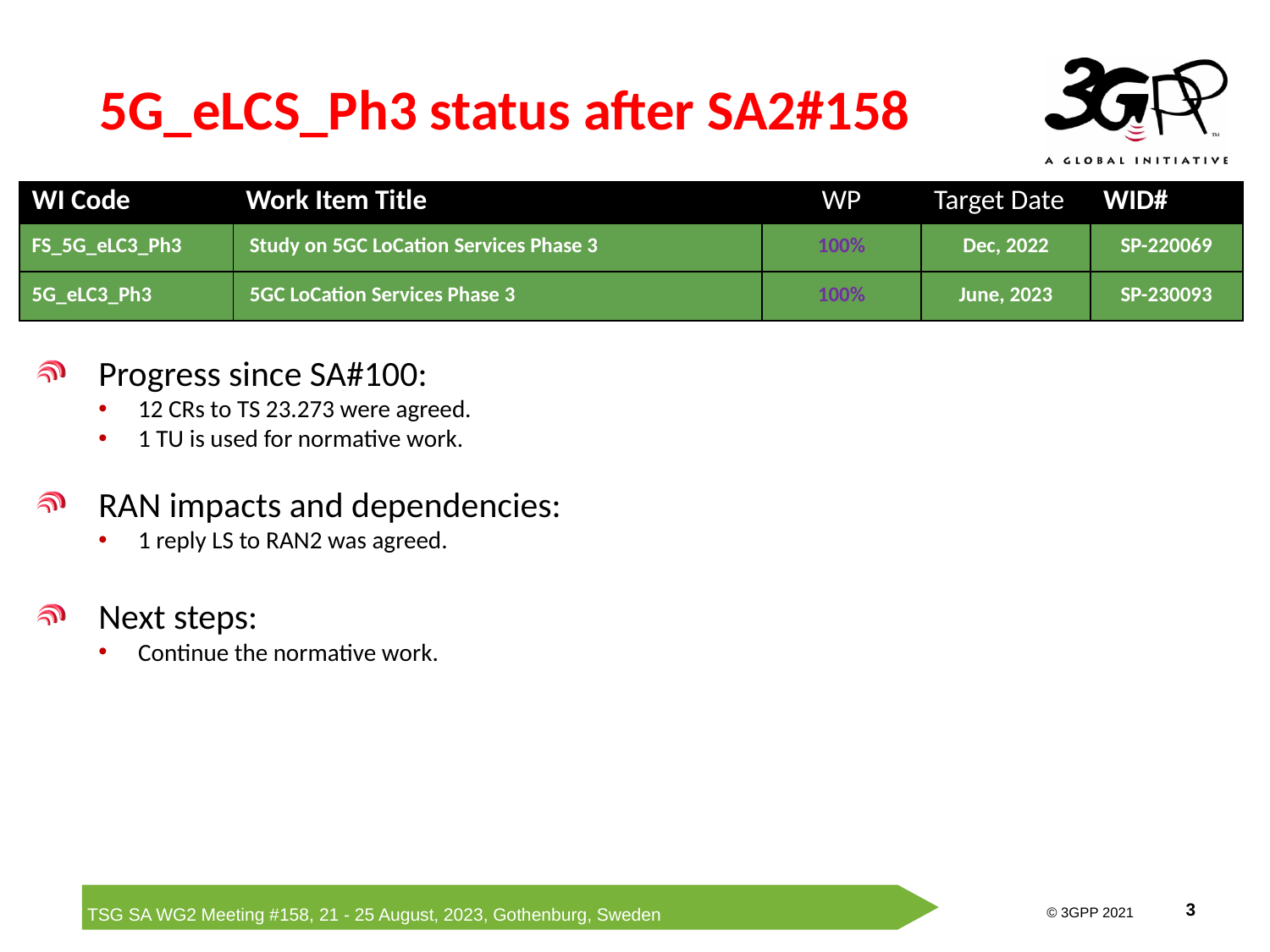

# 5G_eLCS_Ph3 status after SA2#158
| WI Code | Work Item Title | WP | Target Date | WID# |
| --- | --- | --- | --- | --- |
| FS\_5G\_eLC3\_Ph3 | Study on 5GC LoCation Services Phase 3 | 100% | Dec, 2022 | SP-220069 |
| 5G\_eLC3\_Ph3 | 5GC LoCation Services Phase 3 | 100% | June, 2023 | SP-230093 |
Progress since SA#100:
12 CRs to TS 23.273 were agreed.
1 TU is used for normative work.

RAN impacts and dependencies:
1 reply LS to RAN2 was agreed.

Next steps:
Continue the normative work.